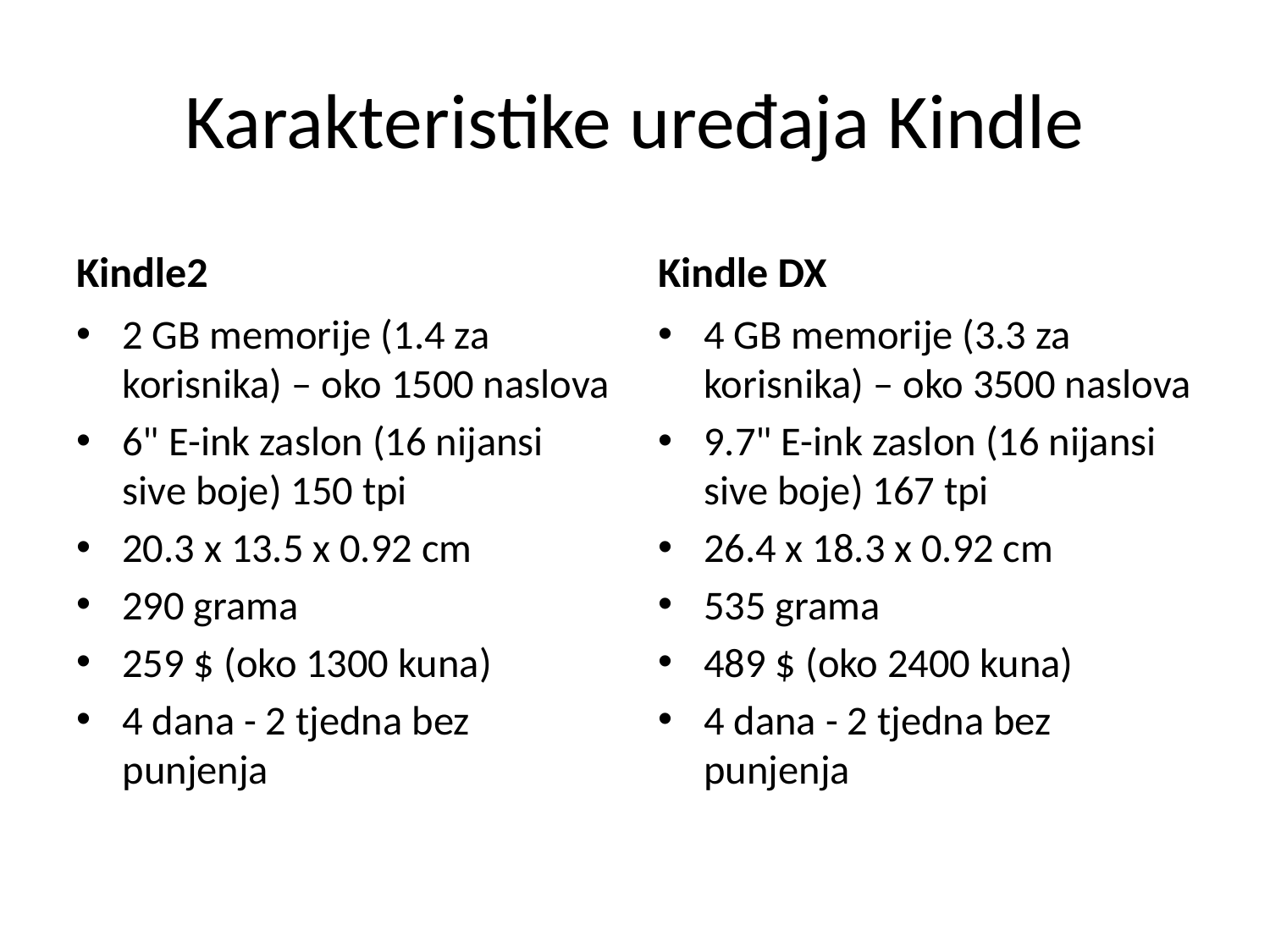

# Karakteristike uređaja Kindle
Kindle2
Kindle DX
2 GB memorije (1.4 za korisnika) – oko 1500 naslova
6" E-ink zaslon (16 nijansi sive boje) 150 tpi
20.3 x 13.5 x 0.92 cm
290 grama
259 $ (oko 1300 kuna)
4 dana - 2 tjedna bez punjenja
4 GB memorije (3.3 za korisnika) – oko 3500 naslova
9.7" E-ink zaslon (16 nijansi sive boje) 167 tpi
26.4 x 18.3 x 0.92 cm
535 grama
489 $ (oko 2400 kuna)
4 dana - 2 tjedna bez punjenja